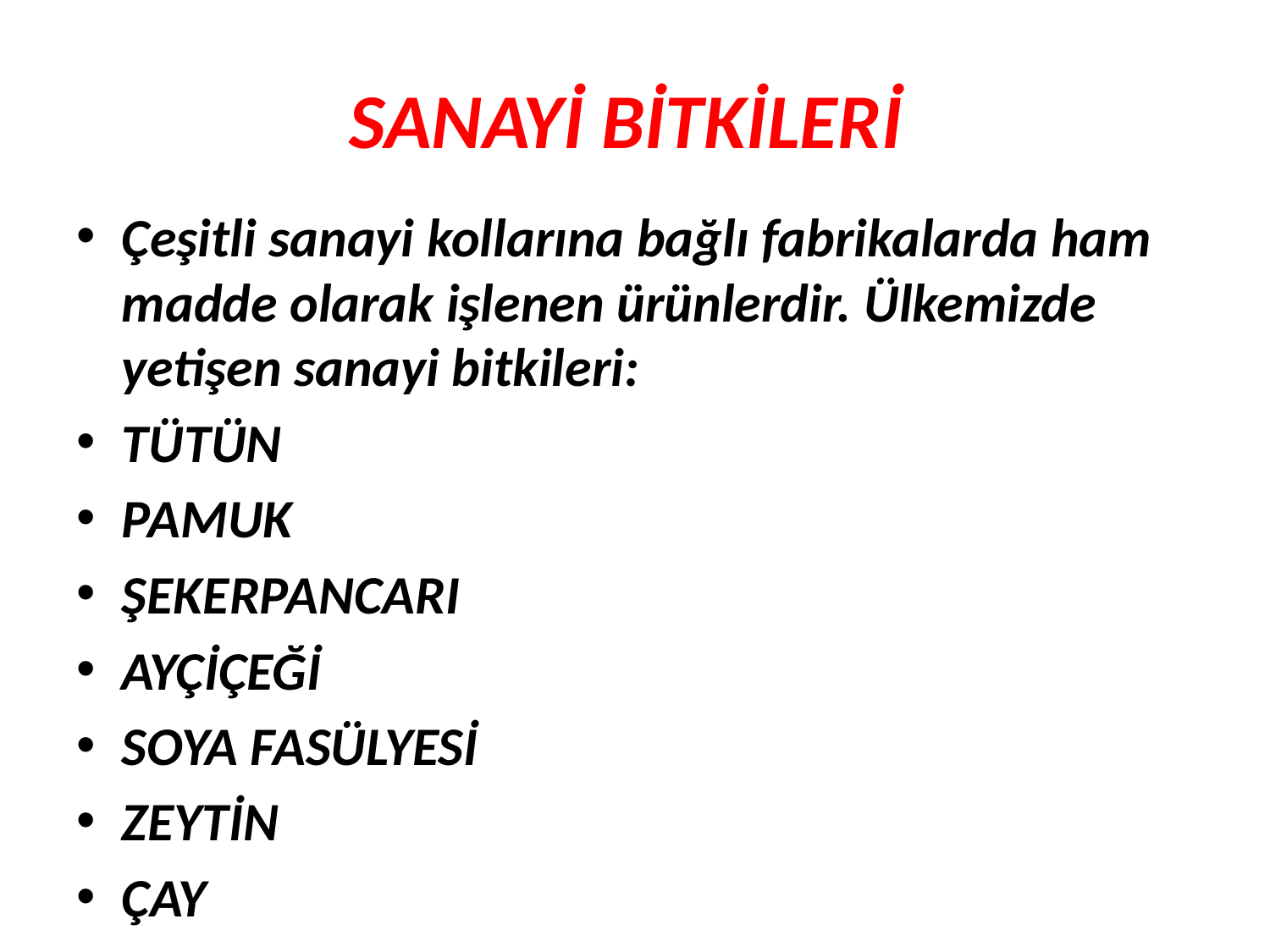

# SANAYİ BİTKİLERİ
Çeşitli sanayi kollarına bağlı fabrikalarda ham madde olarak işlenen ürünlerdir. Ülkemizde  yetişen sanayi bitkileri:
TÜTÜN
PAMUK
ŞEKERPANCARI
AYÇİÇEĞİ
SOYA FASÜLYESİ
ZEYTİN
ÇAY